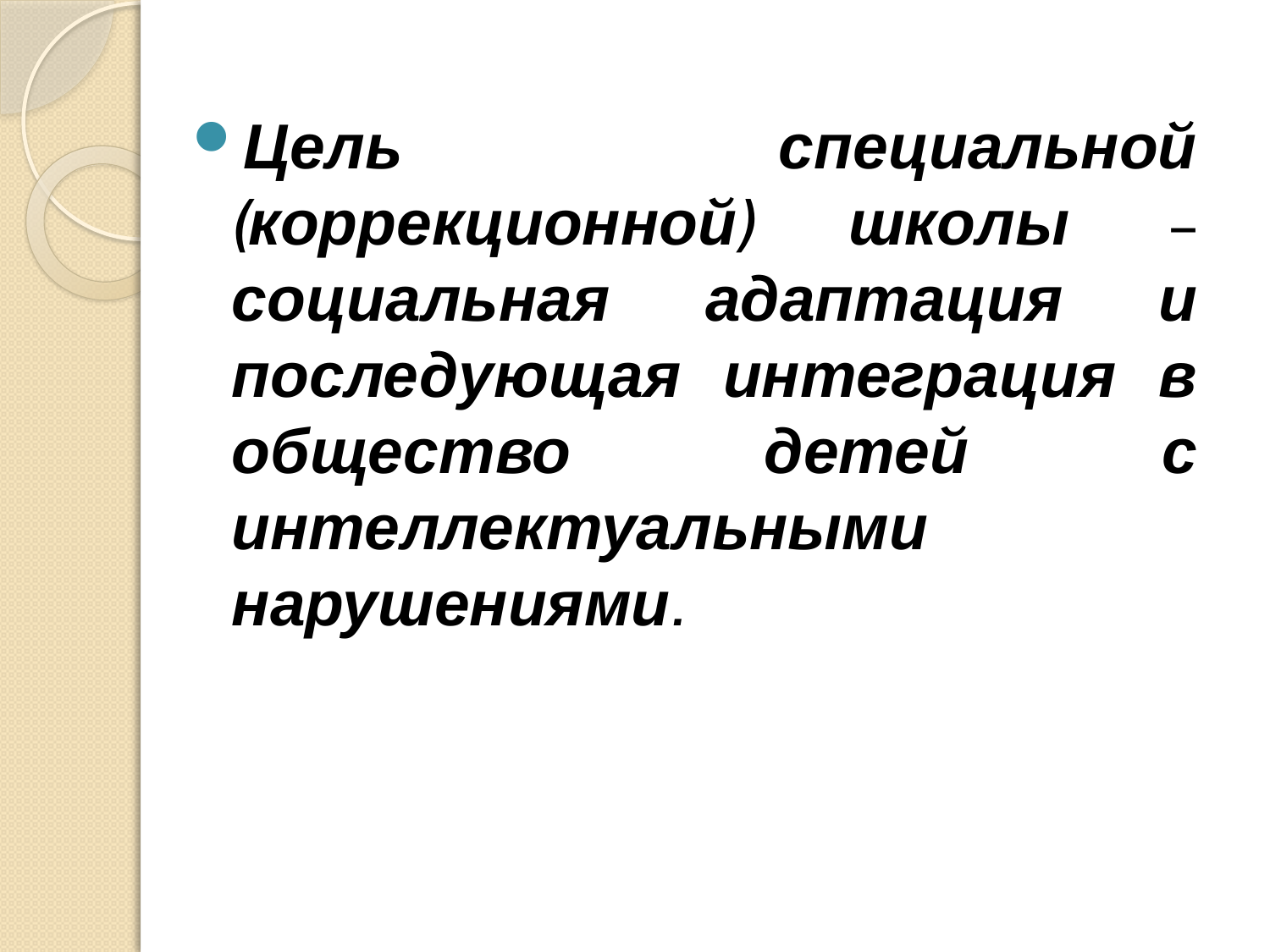

Цель специальной (коррекционной) школы – социальная адаптация и последующая интеграция в общество детей с интеллектуальными нарушениями.